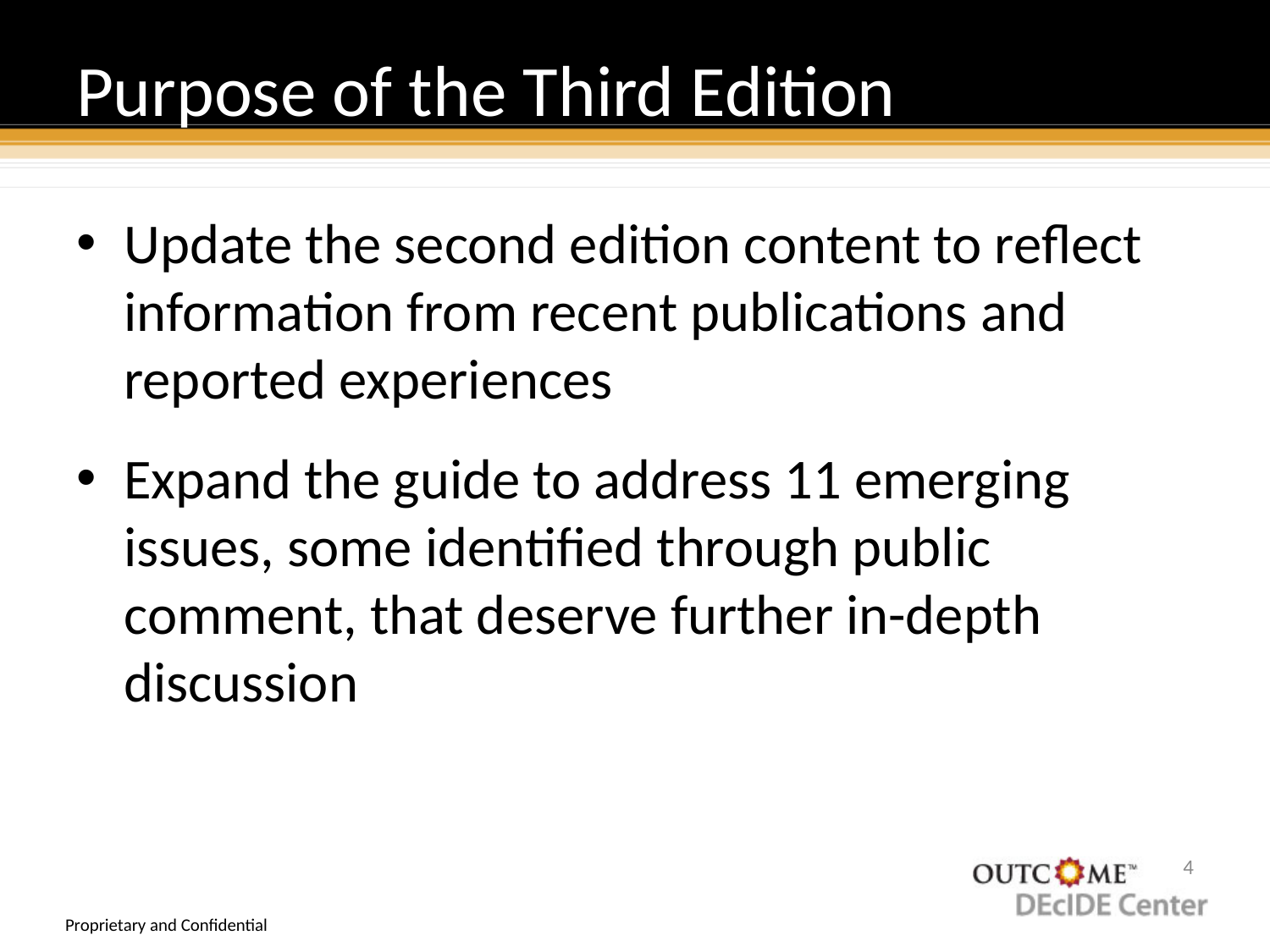

# Purpose of the Third Edition
Update the second edition content to reflect information from recent publications and reported experiences
Expand the guide to address 11 emerging issues, some identified through public comment, that deserve further in-depth discussion

4